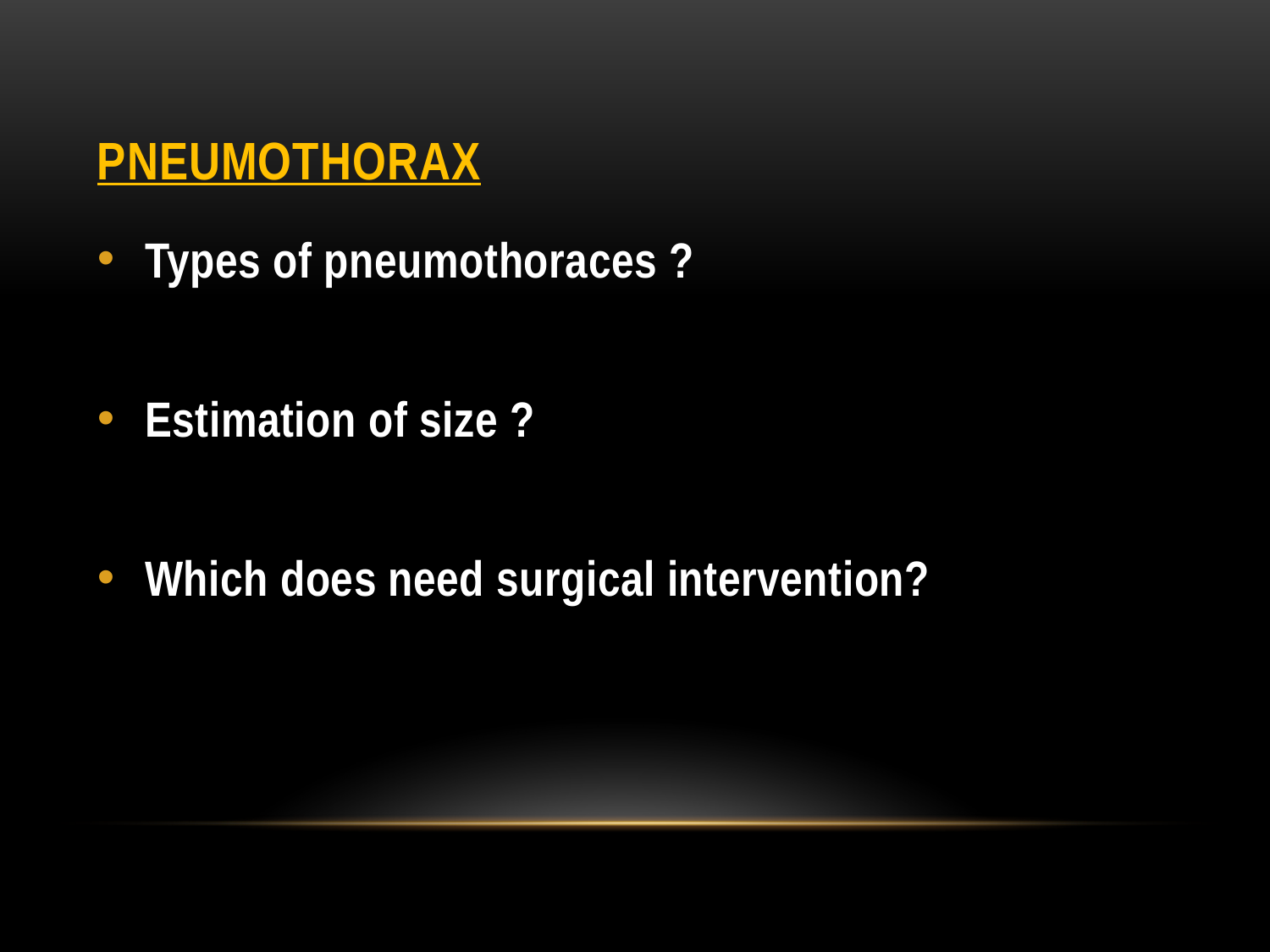

# pneumothorax
Types of pneumothoraces ?

Estimation of size ?

Which does need surgical intervention?